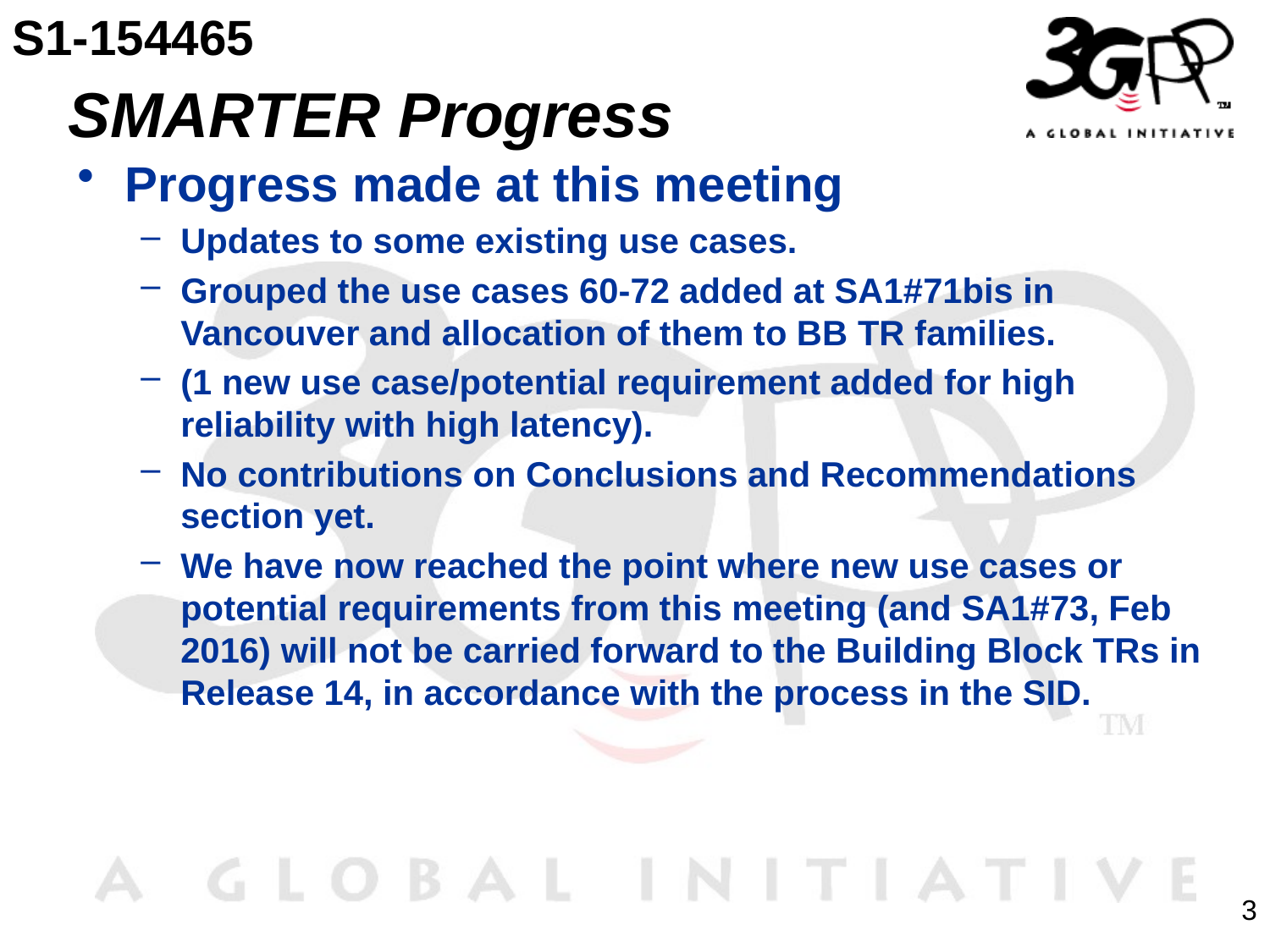

S1-154465
# SMARTER Progress
Progress made at this meeting
Updates to some existing use cases.
Grouped the use cases 60-72 added at SA1#71bis in Vancouver and allocation of them to BB TR families.
(1 new use case/potential requirement added for high reliability with high latency).
No contributions on Conclusions and Recommendations section yet.
We have now reached the point where new use cases or potential requirements from this meeting (and SA1#73, Feb 2016) will not be carried forward to the Building Block TRs in Release 14, in accordance with the process in the SID.
3